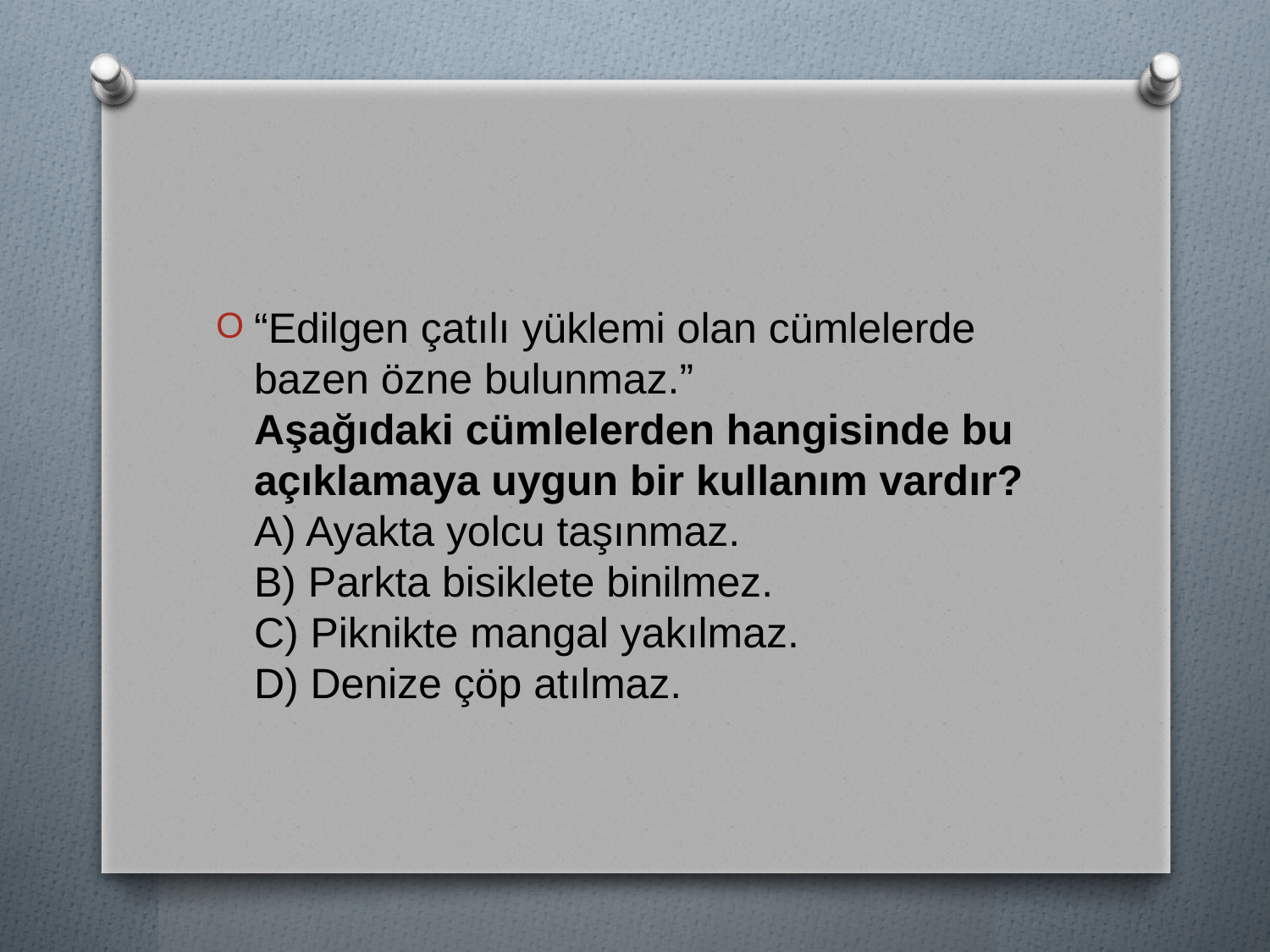

#
“Edilgen çatılı yüklemi olan cümlelerde bazen özne bulunmaz.”
Aşağıdaki cümlelerden hangisinde bu açıklamaya uygun bir kullanım vardır?
A) Ayakta yolcu taşınmaz.
B) Parkta bisiklete binilmez.
C) Piknikte mangal yakılmaz.
D) Denize çöp atılmaz.